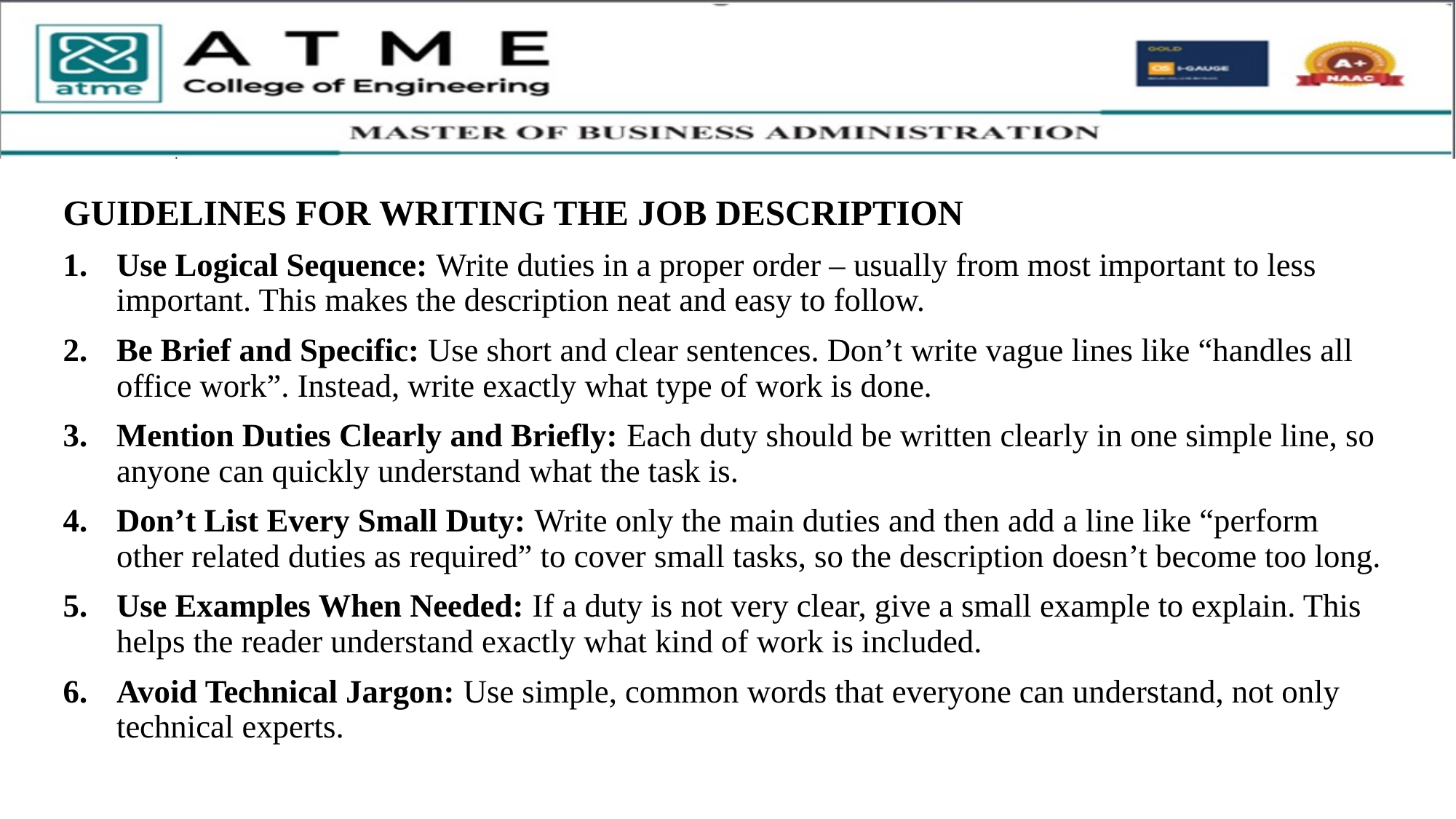

GUIDELINES FOR WRITING THE JOB DESCRIPTION
Use Logical Sequence: Write duties in a proper order – usually from most important to less important. This makes the description neat and easy to follow.
Be Brief and Specific: Use short and clear sentences. Don’t write vague lines like “handles all office work”. Instead, write exactly what type of work is done.
Mention Duties Clearly and Briefly: Each duty should be written clearly in one simple line, so anyone can quickly understand what the task is.
Don’t List Every Small Duty: Write only the main duties and then add a line like “perform other related duties as required” to cover small tasks, so the description doesn’t become too long.
Use Examples When Needed: If a duty is not very clear, give a small example to explain. This helps the reader understand exactly what kind of work is included.
Avoid Technical Jargon: Use simple, common words that everyone can understand, not only technical experts.